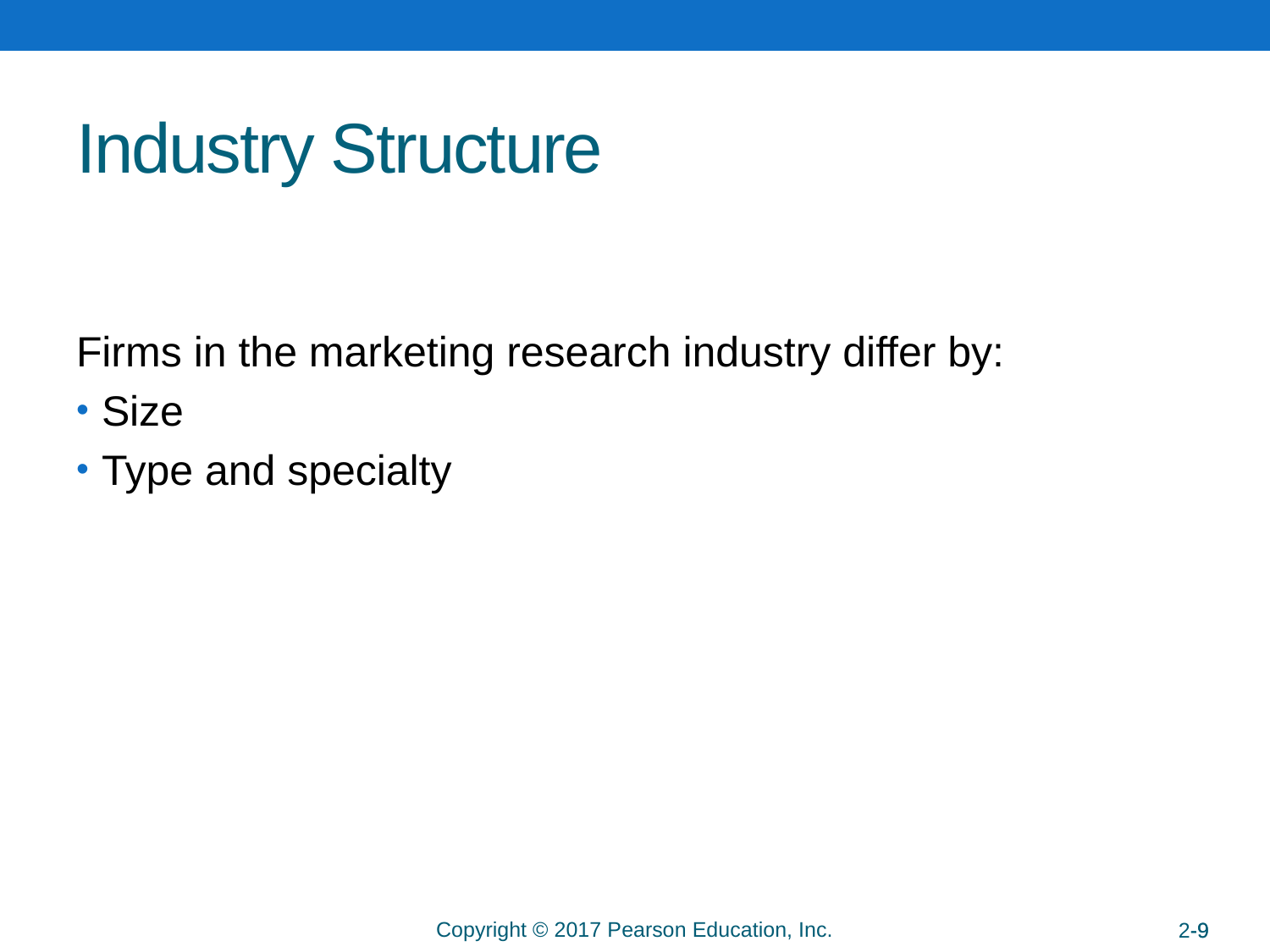

# Industry Structure
Firms in the marketing research industry differ by:
Size
Type and specialty